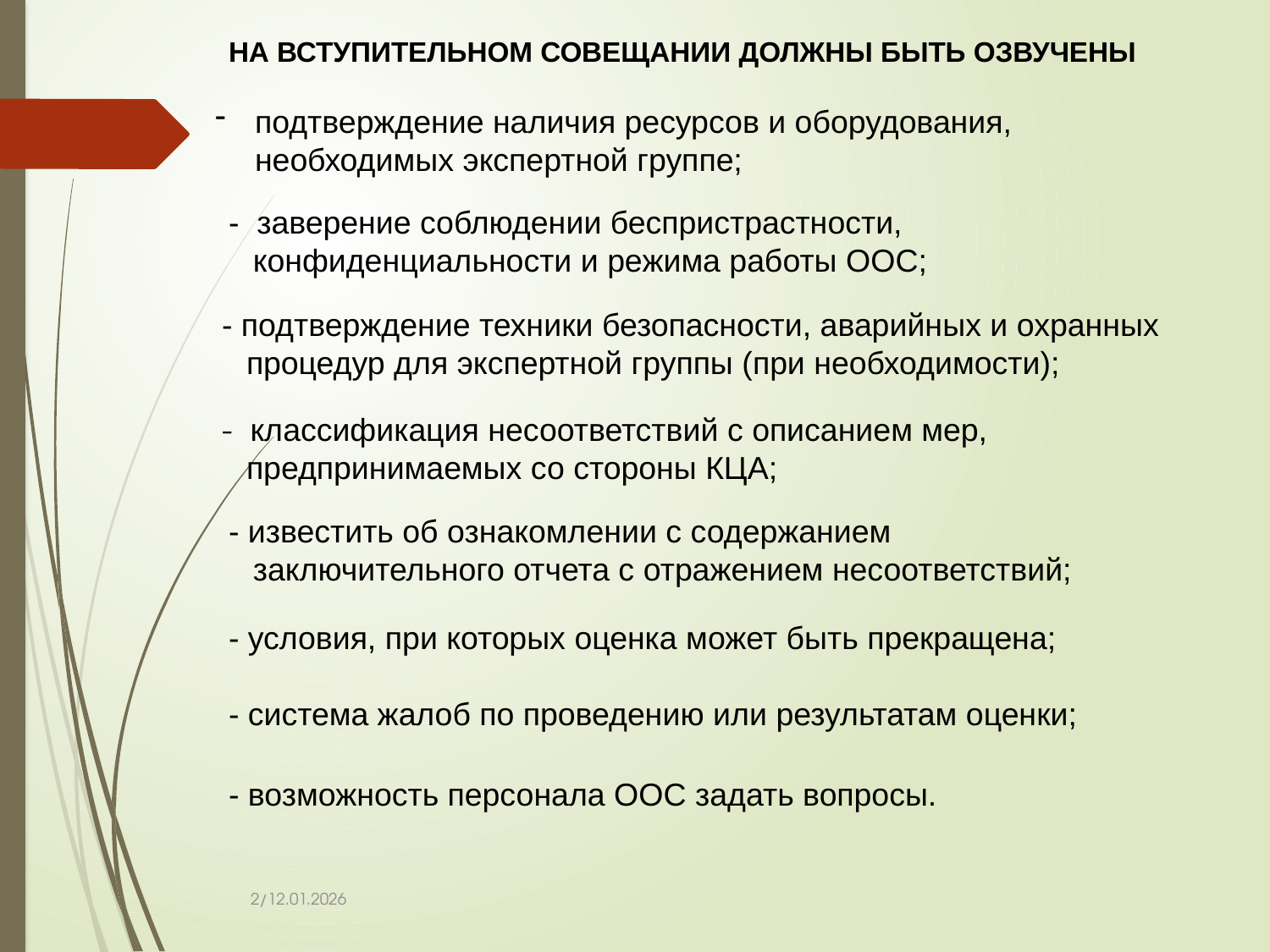

НА ВСТУПИТЕЛЬНОМ СОВЕЩАНИИ ДОЛЖНЫ БЫТЬ ОЗВУЧЕНЫ

подтверждение наличия ресурсов и оборудования, необходимых экспертной группе;
-  заверение соблюдении беспристрастности,  конфиденциальности и режима работы ООС;
- подтверждение техники безопасности, аварийных и охранных процедур для экспертной группы (при необходимости);
-  классификация несоответствий с описанием мер, предпринимаемых со стороны КЦА;
- известить об ознакомлении с содержанием заключительного отчета с отражением несоответствий;
- условия, при которых оценка может быть прекращена;
- система жалоб по проведению или результатам оценки;
- возможность персонала ООС задать вопросы.
2/12.01.2026